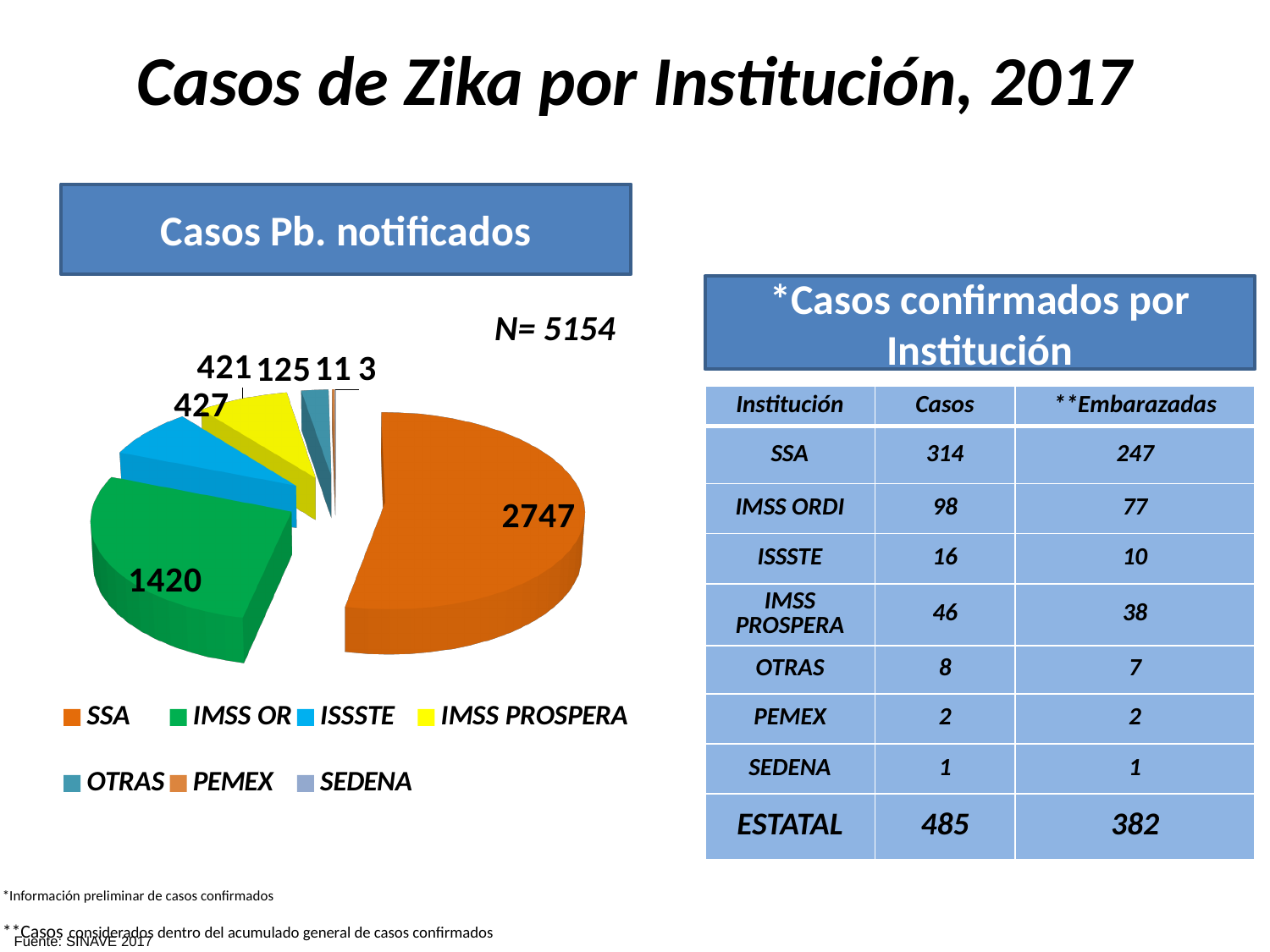

# Casos de Zika por Institución, 2017
Casos Pb. notificados

[unsupported chart]

*Casos confirmados por Institución
N= 5154
| Institución | Casos | \*\*Embarazadas |
| --- | --- | --- |
| SSA | 314 | 247 |
| IMSS ORDI | 98 | 77 |
| ISSSTE | 16 | 10 |
| IMSS PROSPERA | 46 | 38 |
| OTRAS | 8 | 7 |
| PEMEX | 2 | 2 |
| SEDENA | 1 | 1 |
| ESTATAL | 485 | 382 |
*Información preliminar de casos confirmados
**Casos considerados dentro del acumulado general de casos confirmados

Fuente: SINAVE 2017